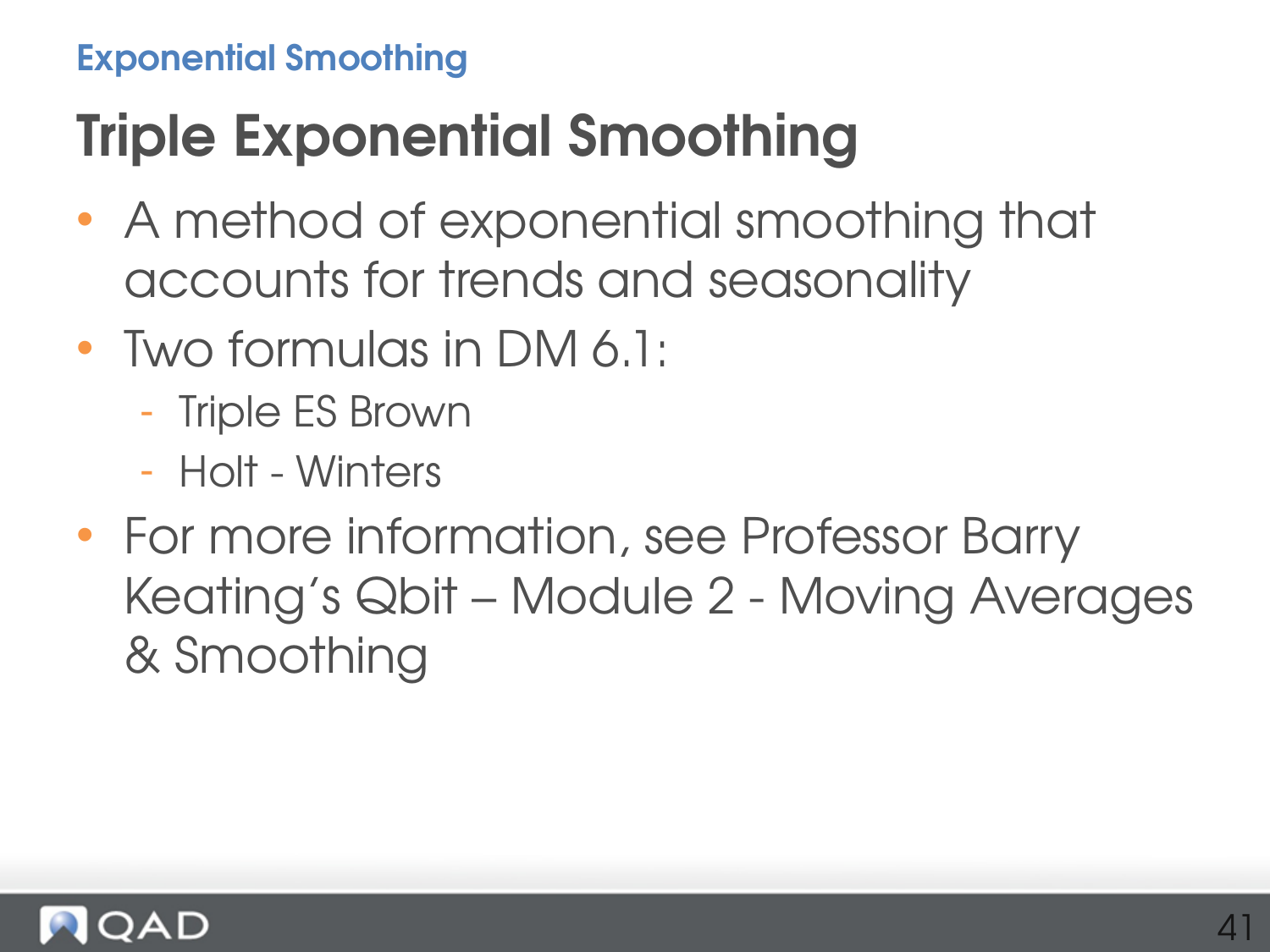

Exponential Smoothing
# Triple Exponential Smoothing
A method of exponential smoothing that accounts for trends and seasonality
Two formulas in DM 6.1:
Triple ES Brown
Holt - Winters
For more information, see Professor Barry Keating’s Qbit – Module 2 - Moving Averages & Smoothing
41